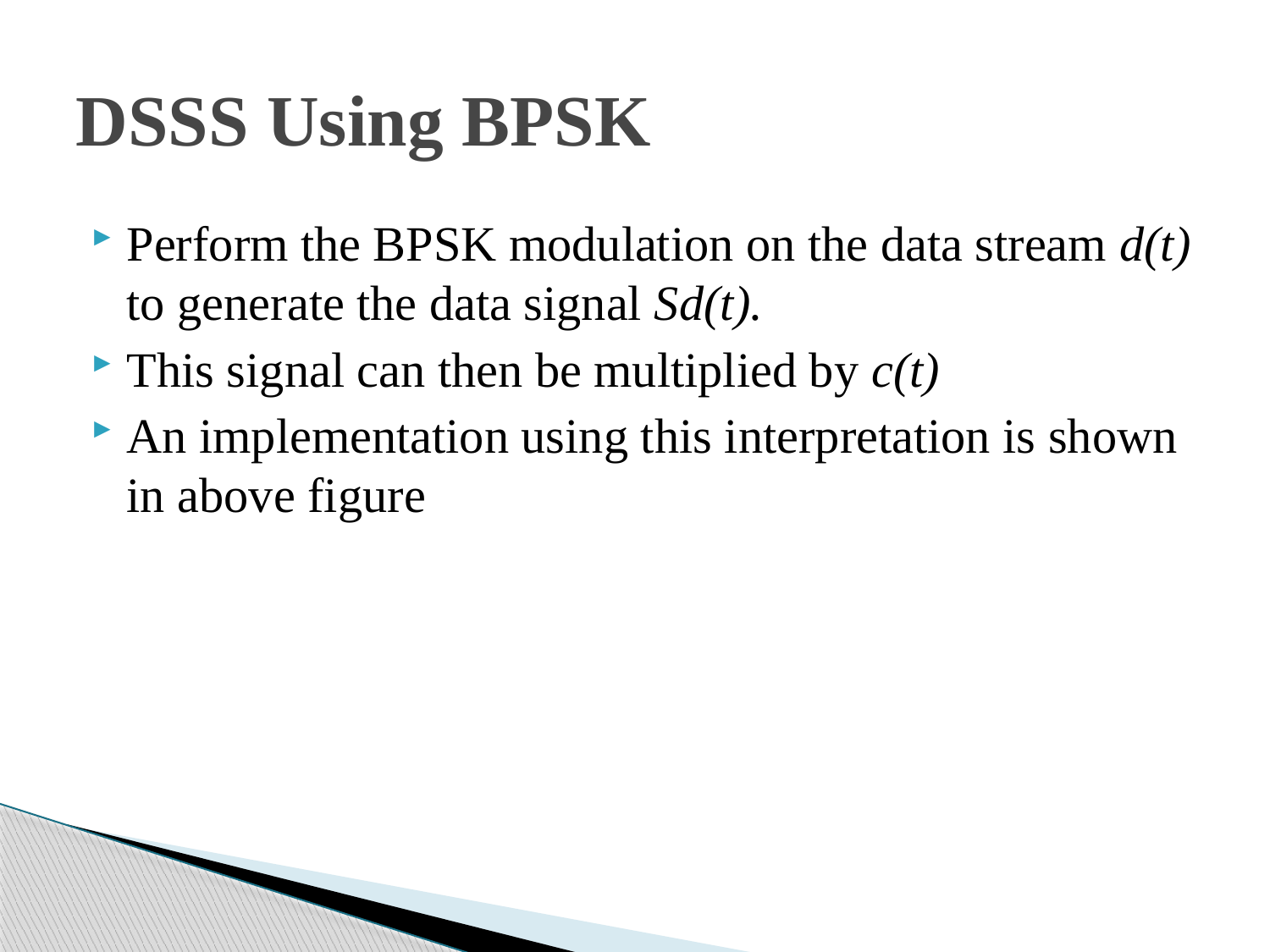

# DSSS Using BPSK
Perform the BPSK modulation on the data stream d(t) to generate the data signal Sd(t).
This signal can then be multiplied by c(t)
An implementation using this interpretation is shown in above figure